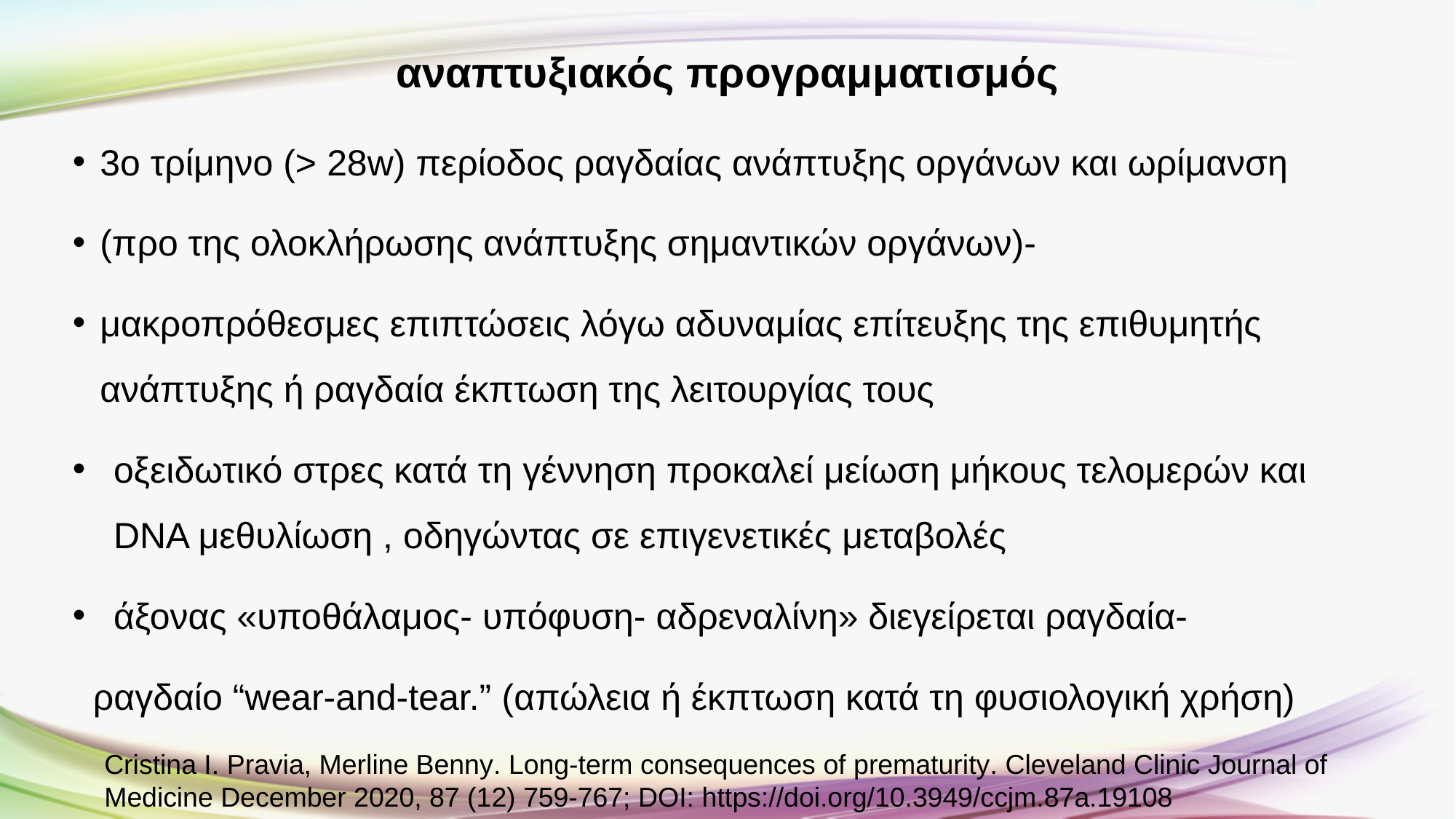

# αναπτυξιακός προγραμματισμός
3o τρίμηνο (> 28w) περίοδος ραγδαίας ανάπτυξης οργάνων και ωρίμανση
(πρo της ολοκλήρωσης ανάπτυξης σημαντικών οργάνων)-
μακροπρόθεσμες επιπτώσεις λόγω αδυναμίας επίτευξης της επιθυμητής ανάπτυξης ή ραγδαία έκπτωση της λειτουργίας τους
οξειδωτικό στρες κατά τη γέννηση προκαλεί μείωση μήκους τελομερών και DNA μεθυλίωση , οδηγώντας σε επιγενετικές μεταβολές
άξονας «υποθάλαμος- υπόφυση- αδρεναλίνη» διεγείρεται ραγδαία-
  ραγδαίο “wear-and-tear.” (απώλεια ή έκπτωση κατά τη φυσιολογική χρήση)
Cristina I. Pravia, Merline Benny. Long-term consequences of prematurity. Cleveland Clinic Journal of Medicine December 2020, 87 (12) 759-767; DOI: https://doi.org/10.3949/ccjm.87a.19108